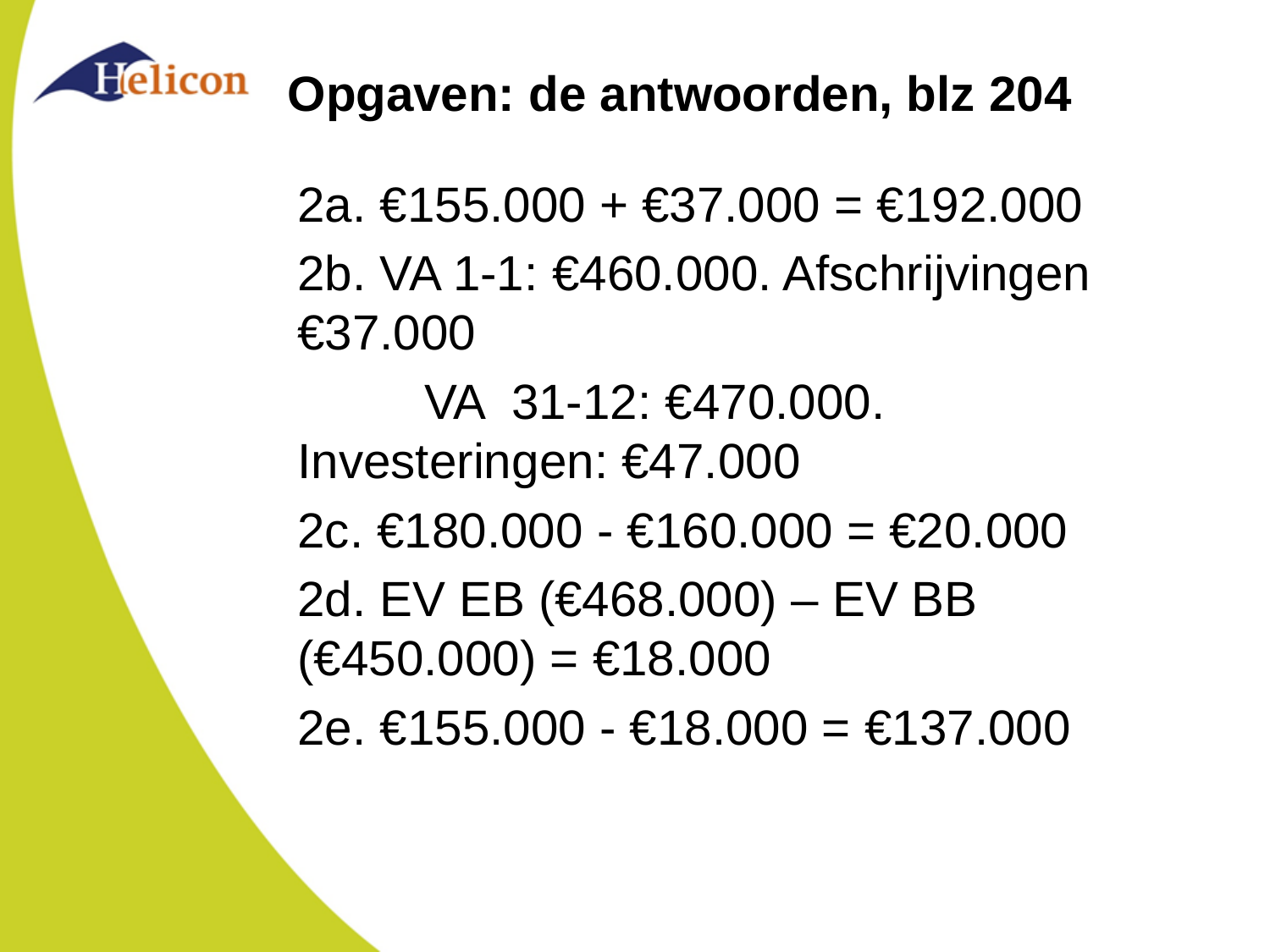

# Opgaven: de antwoorden, blz 204
2a. €155.000 + €37.000 = €192.000
2b. VA 1-1: €460.000. Afschrijvingen  €37.000
	VA  31-12: €470.000. Investeringen: €47.000
2c. €180.000 - €160.000 = €20.000
2d. EV EB (€468.000) – EV BB (€450.000) = €18.000
2e. €155.000 - €18.000 = €137.000